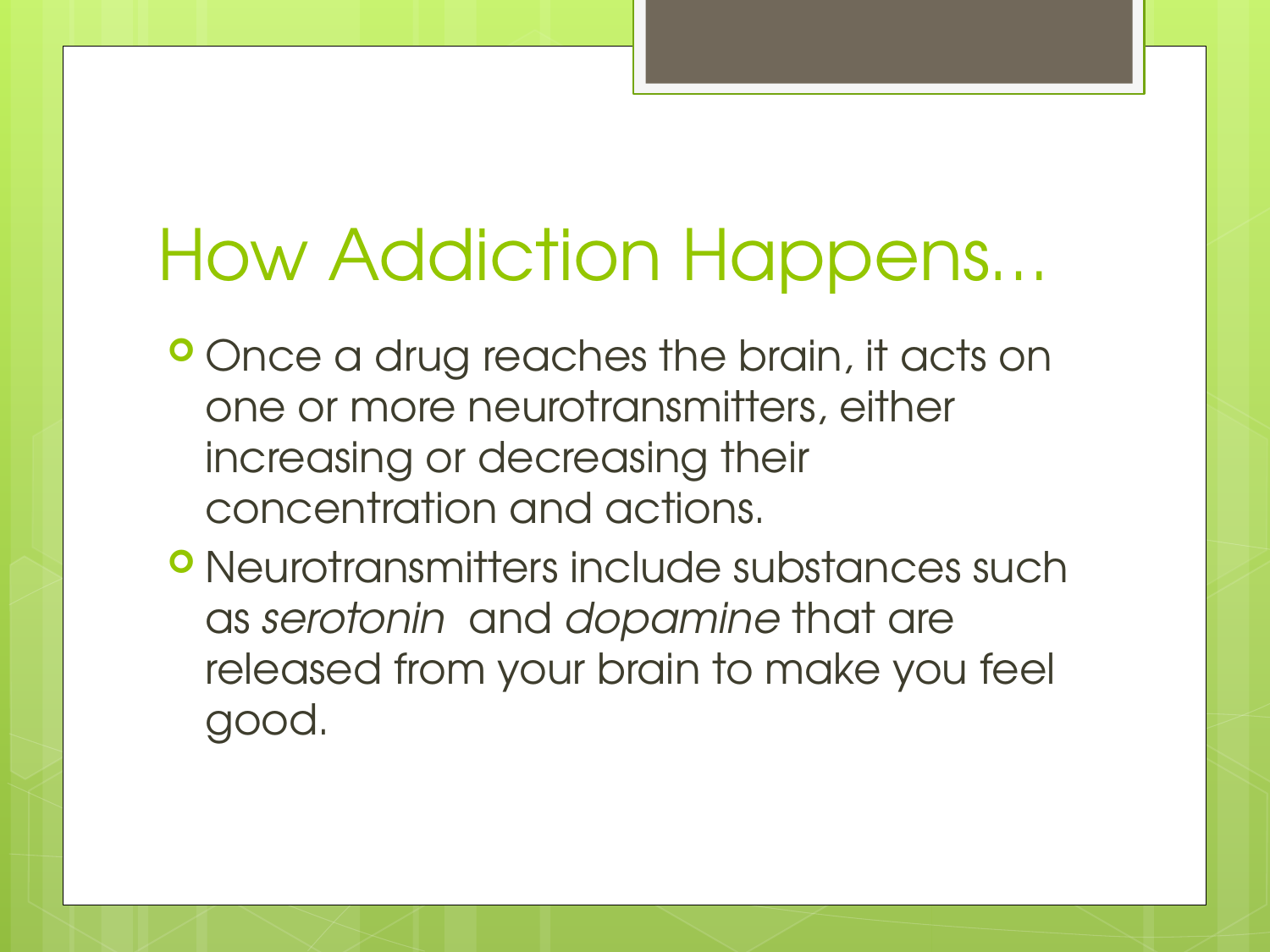

# How Addiction Happens…
Once a drug reaches the brain, it acts on one or more neurotransmitters, either increasing or decreasing their concentration and actions.
Neurotransmitters include substances such as serotonin  and dopamine that are released from your brain to make you feel good.